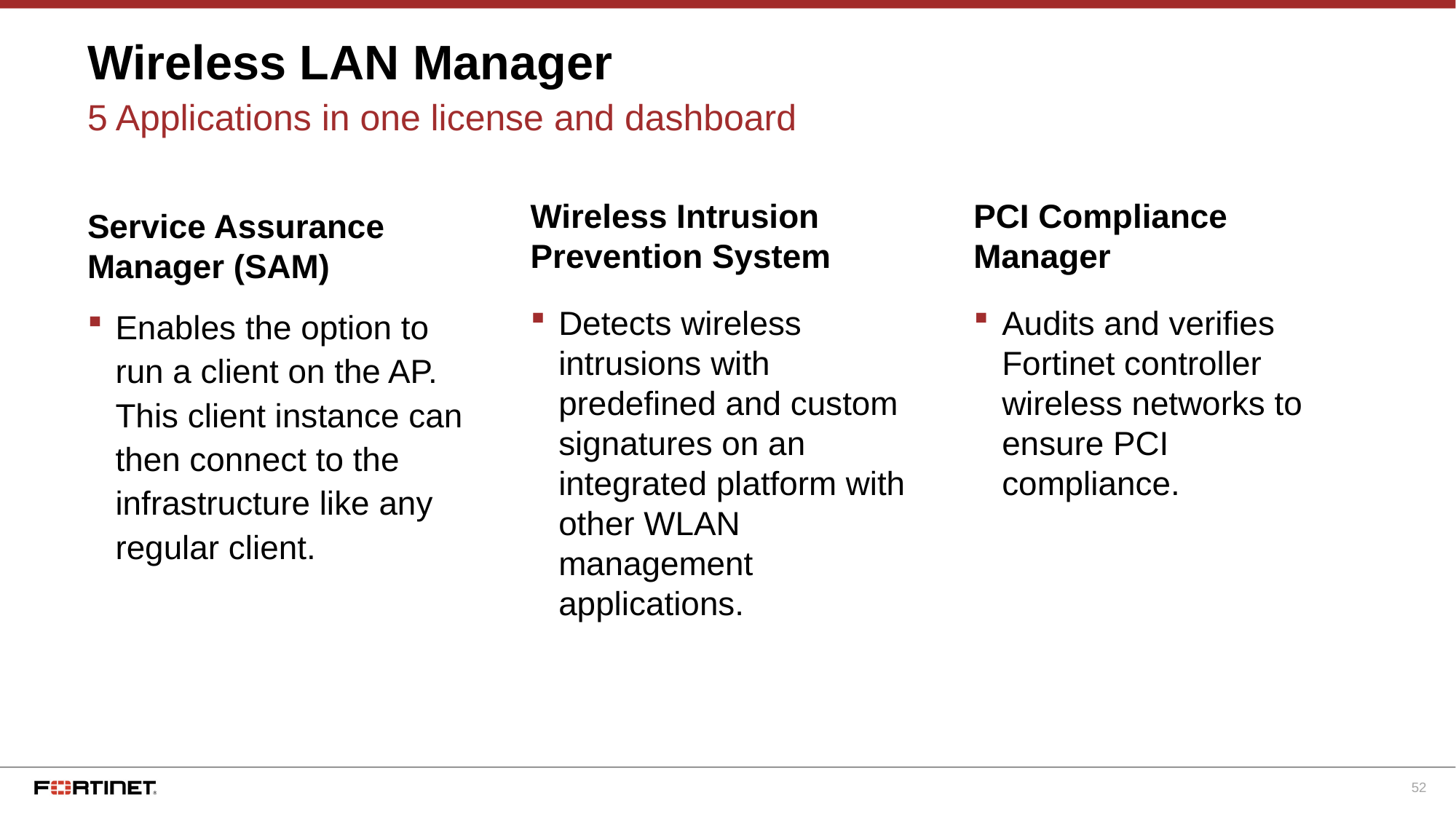

# Wireless LAN Manager
5 Applications in one license and dashboard
Service Assurance Manager (SAM)
Wireless Intrusion Prevention System
PCI Compliance Manager
Enables the option to run a client on the AP. This client instance can then connect to the infrastructure like any regular client.

Detects wireless intrusions with predefined and custom signatures on an integrated platform with other WLAN management applications.

Audits and verifies Fortinet controller wireless networks to ensure PCI compliance.